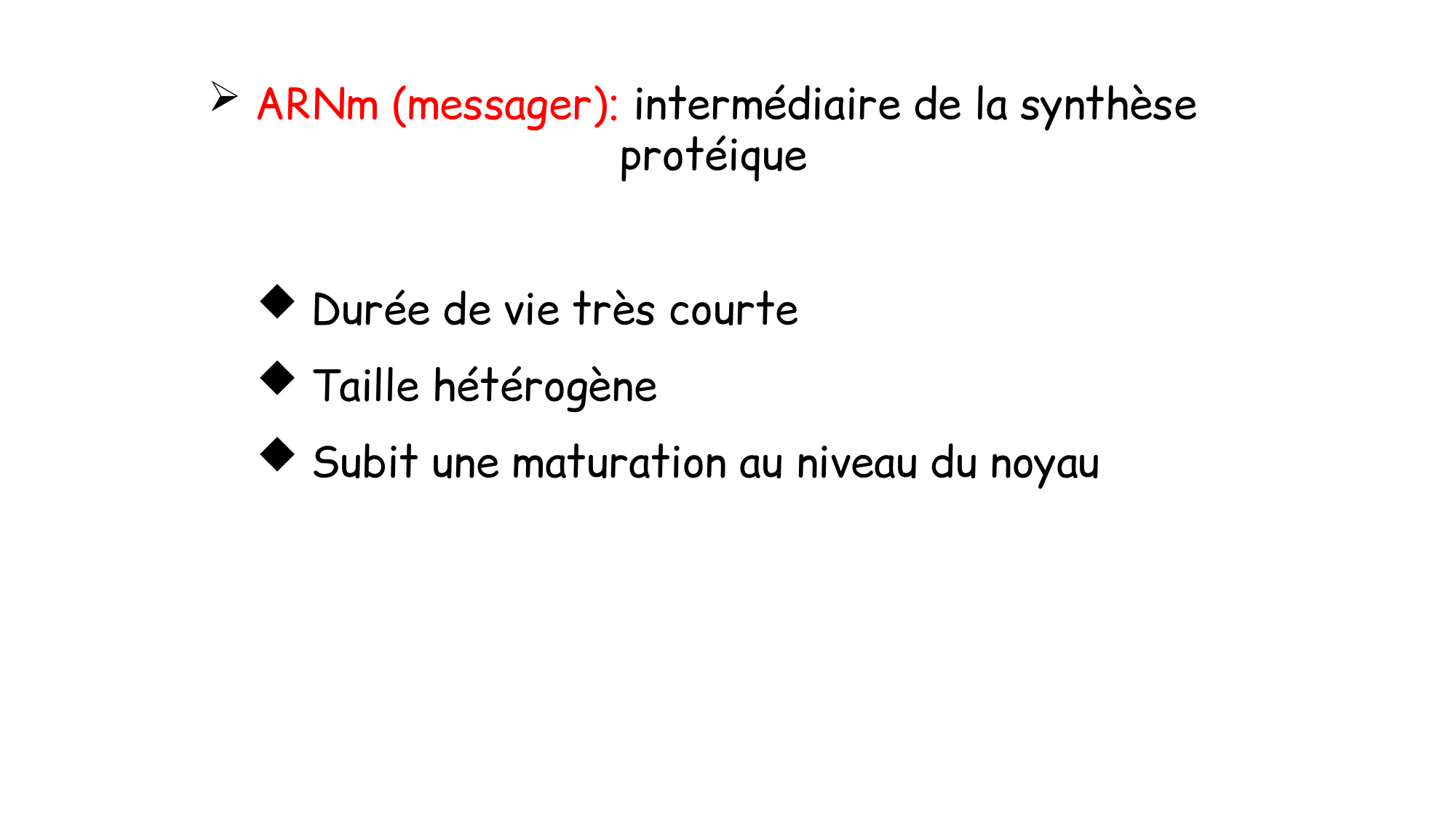

ARNm (messager): intermédiaire de la synthèse protéique
Durée de vie très courte
Taille hétérogène
Subit une maturation au niveau du noyau